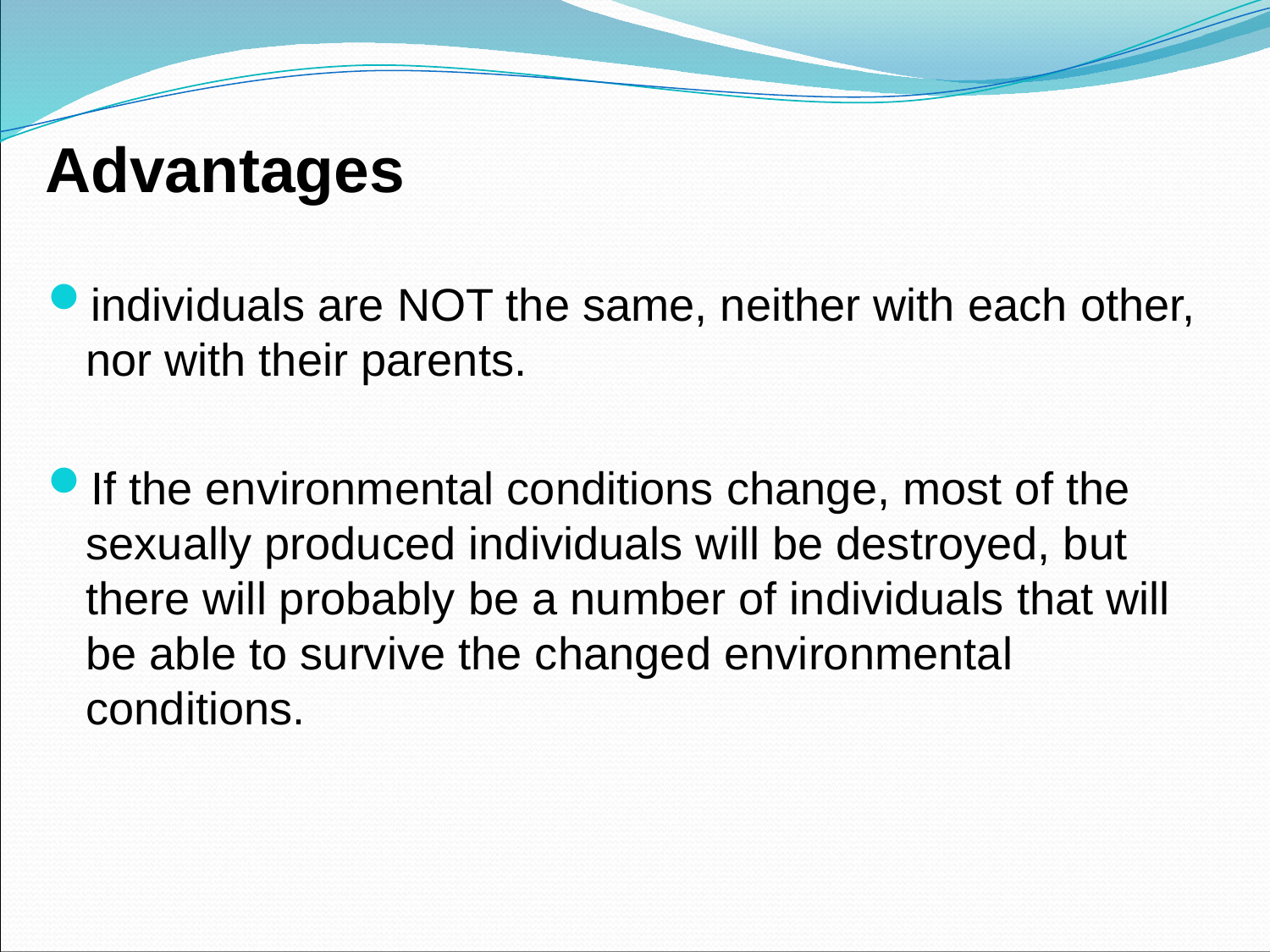

# Advantages
individuals are NOT the same, neither with each other, nor with their parents.

If the environmental conditions change, most of the sexually produced individuals will be destroyed, but there will probably be a number of individuals that will be able to survive the changed environmental conditions.